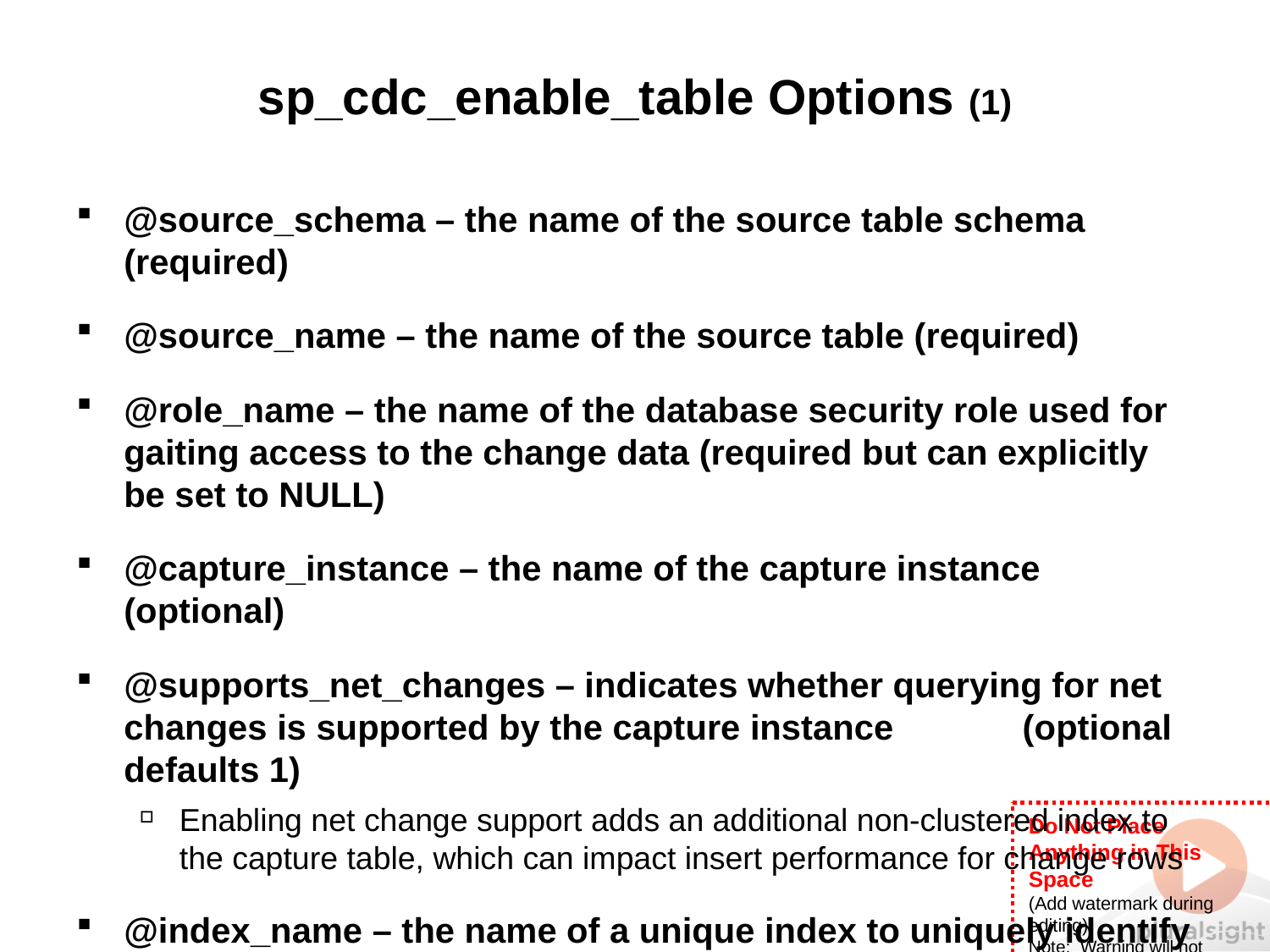

# sp_cdc_enable_table Options (1)
@source_schema – the name of the source table schema (required)
@source_name – the name of the source table (required)
@role_name – the name of the database security role used for gaiting access to the change data (required but can explicitly be set to NULL)
@capture_instance – the name of the capture instance (optional)
@supports_net_changes – indicates whether querying for net changes is supported by the capture instance	 (optional defaults 1)
Enabling net change support adds an additional non-clustered index to the capture table, which can impact insert performance for change rows
@index_name – the name of a unique index to uniquely identify rows in the source table (optional defaults to primary key)